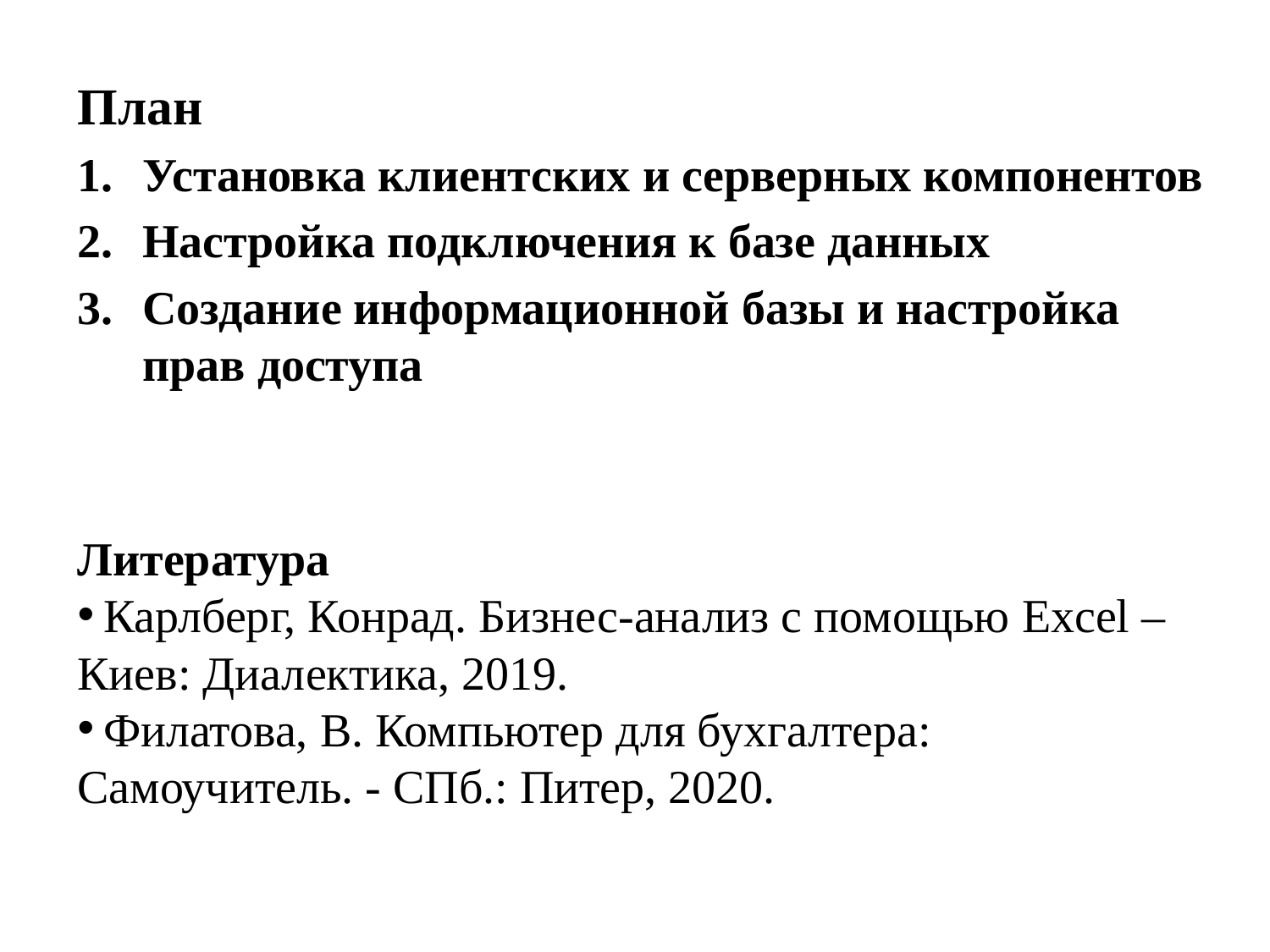

План
Установка клиентских и серверных компонентов
Настройка подключения к базе данных
Создание информационной базы и настройка прав доступа

Литература
 Карлберг, Конрад. Бизнес-анализ с помощью Excel –Киев: Диалектика, 2019.
 Филатова, В. Компьютер для бухгалтера: Самоучитель. - СПб.: Питер, 2020.